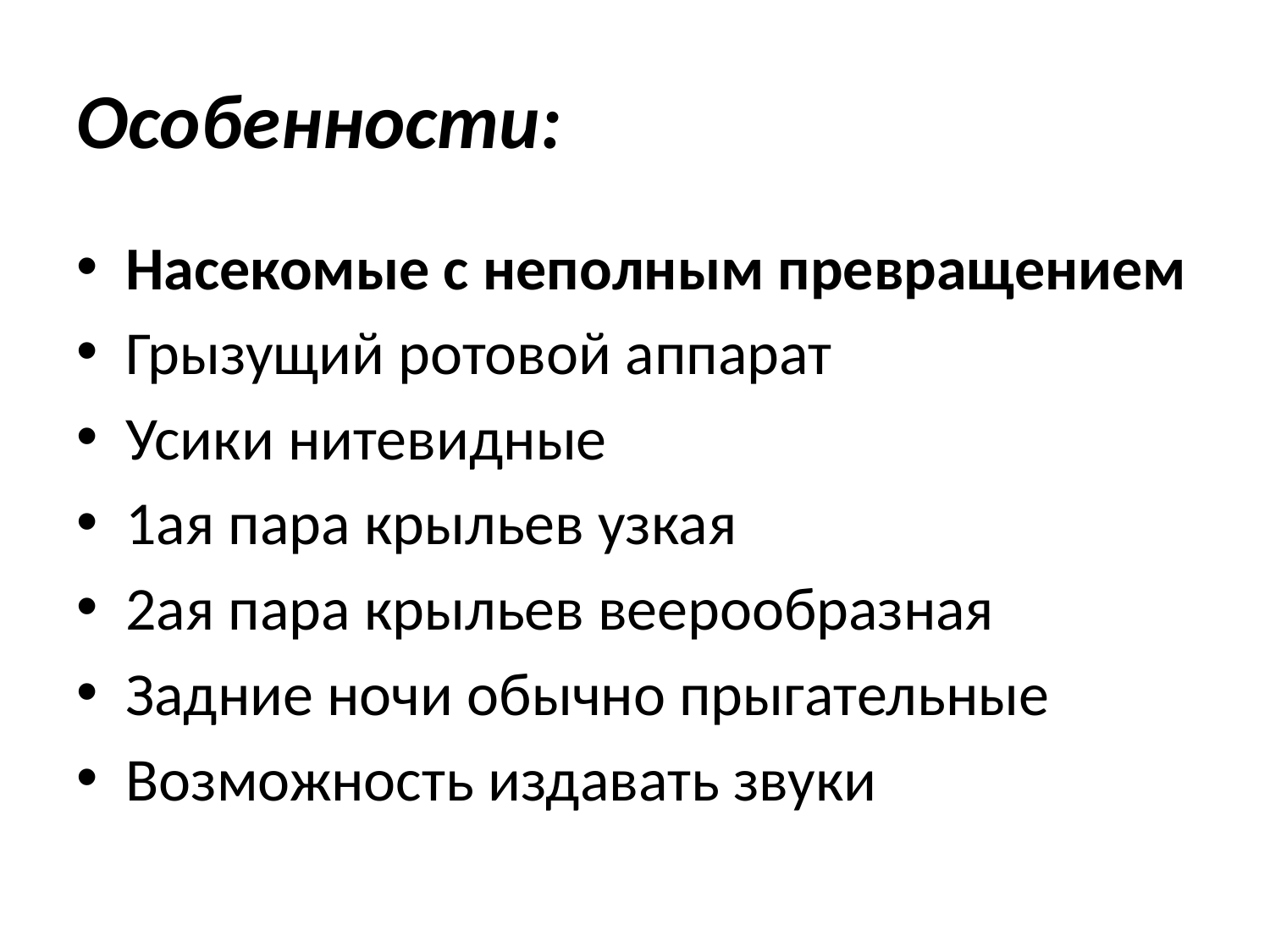

# Особенности:
Насекомые с неполным превращением
Грызущий ротовой аппарат
Усики нитевидные
1ая пара крыльев узкая
2ая пара крыльев веерообразная
Задние ночи обычно прыгательные
Возможность издавать звуки